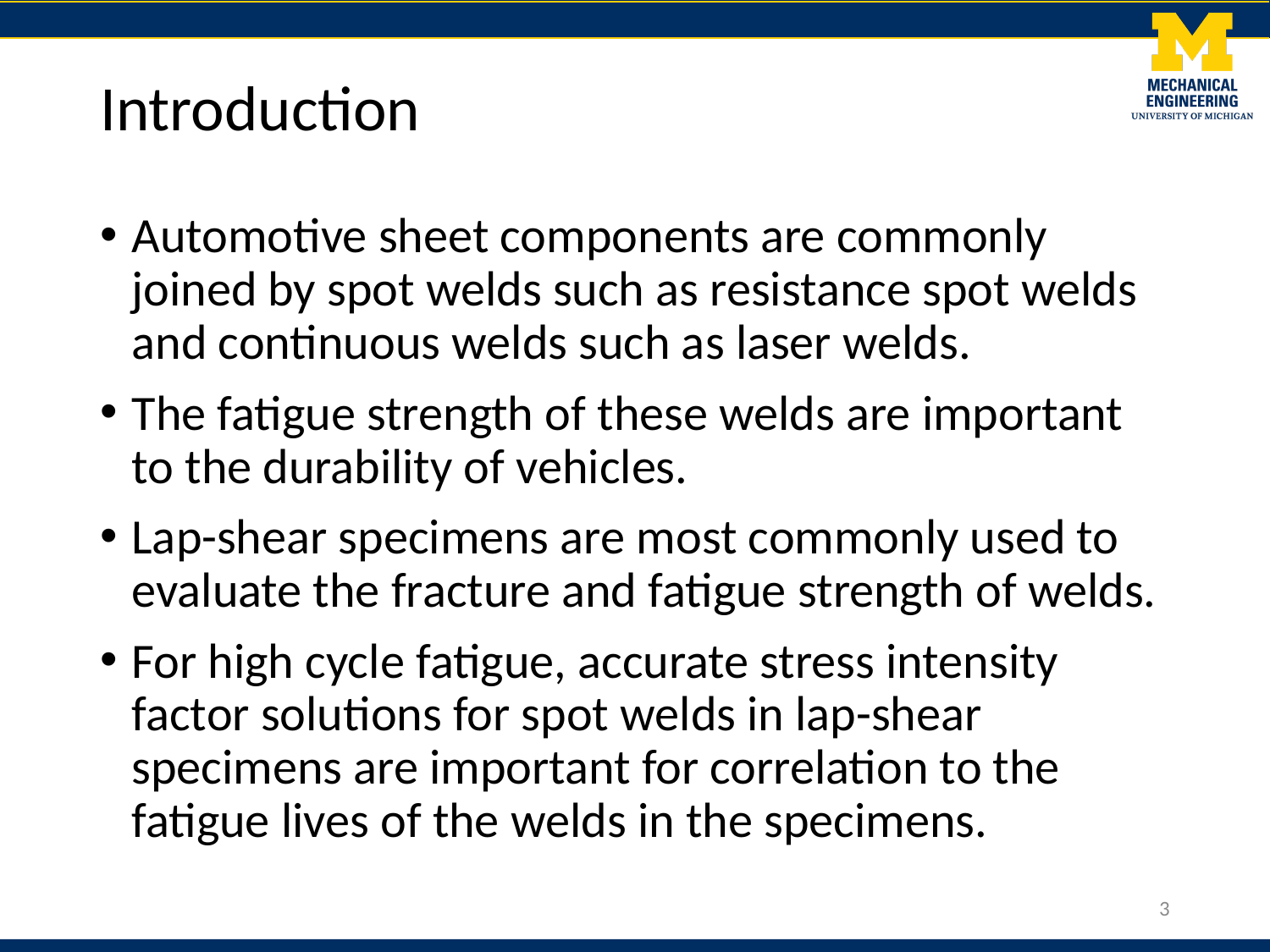

# Introduction
Automotive sheet components are commonly joined by spot welds such as resistance spot welds and continuous welds such as laser welds.
The fatigue strength of these welds are important to the durability of vehicles.
Lap-shear specimens are most commonly used to evaluate the fracture and fatigue strength of welds.
For high cycle fatigue, accurate stress intensity factor solutions for spot welds in lap-shear specimens are important for correlation to the fatigue lives of the welds in the specimens.
3